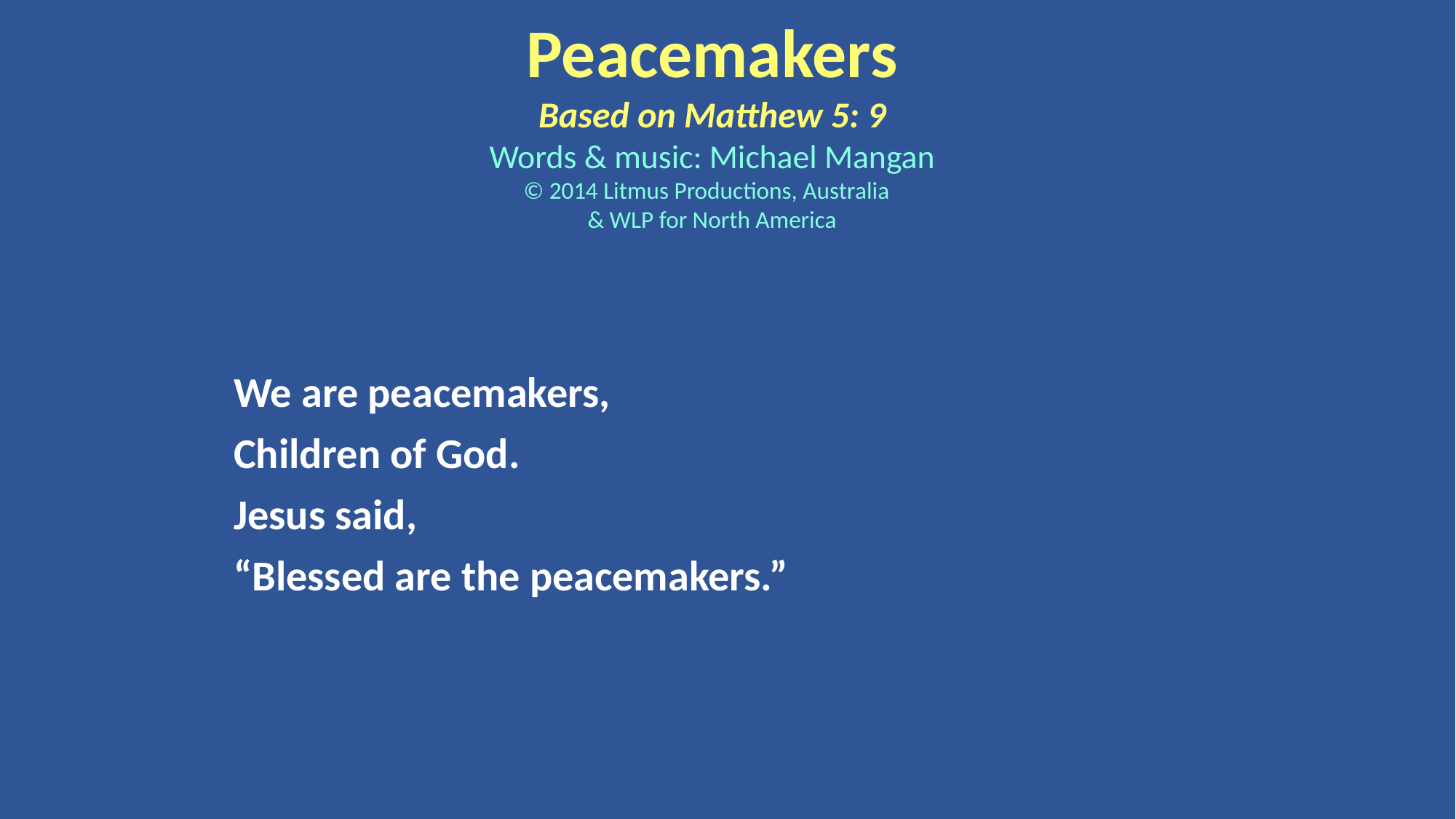

Peacemakers
Based on Matthew 5: 9
Words & music: Michael Mangan
© 2014 Litmus Productions, Australia
& WLP for North America
We are peacemakers,
Children of God.
Jesus said,
“Blessed are the peacemakers.”